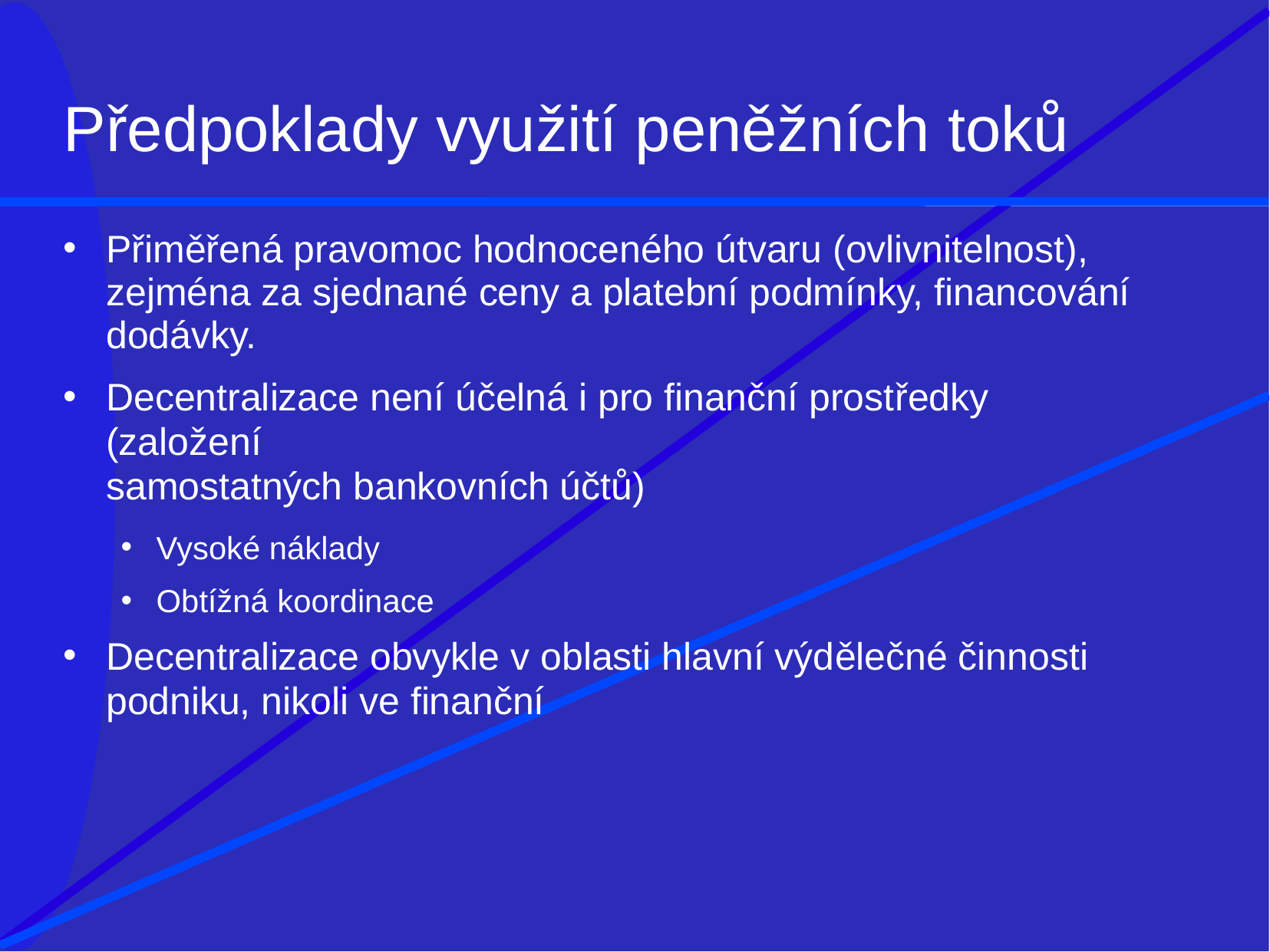

# Předpoklady využití peněžních toků
Přiměřená pravomoc hodnoceného útvaru (ovlivnitelnost), zejména za sjednané ceny a platební podmínky, financování dodávky.
Decentralizace není účelná i pro finanční prostředky (založení
samostatných bankovních účtů)
Vysoké náklady
Obtížná koordinace
Decentralizace obvykle v oblasti hlavní výdělečné činnosti
podniku, nikoli ve finanční